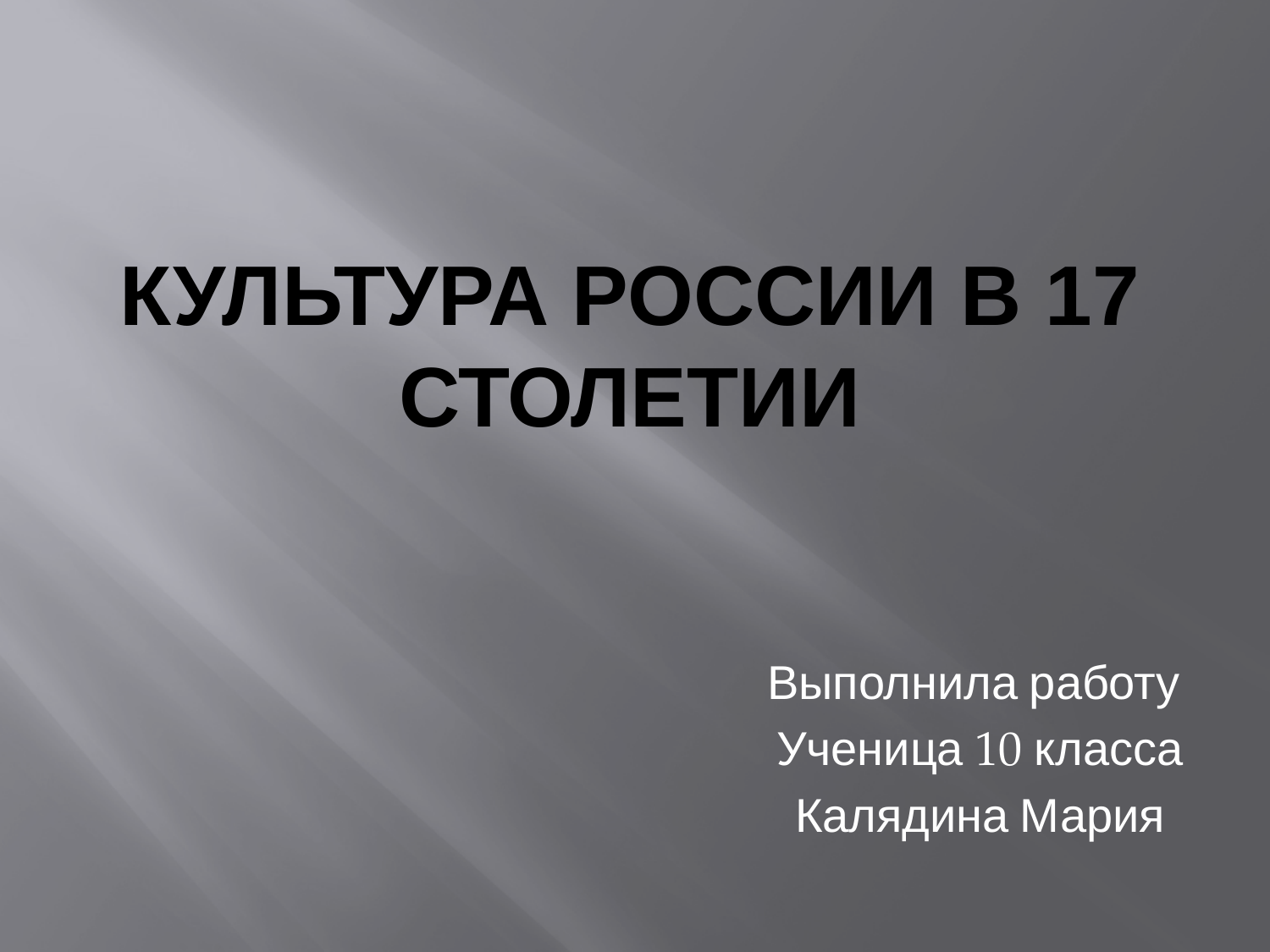

# Культура России в 17 столетии
Выполнила работу
Ученица 10 класса
Калядина Мария